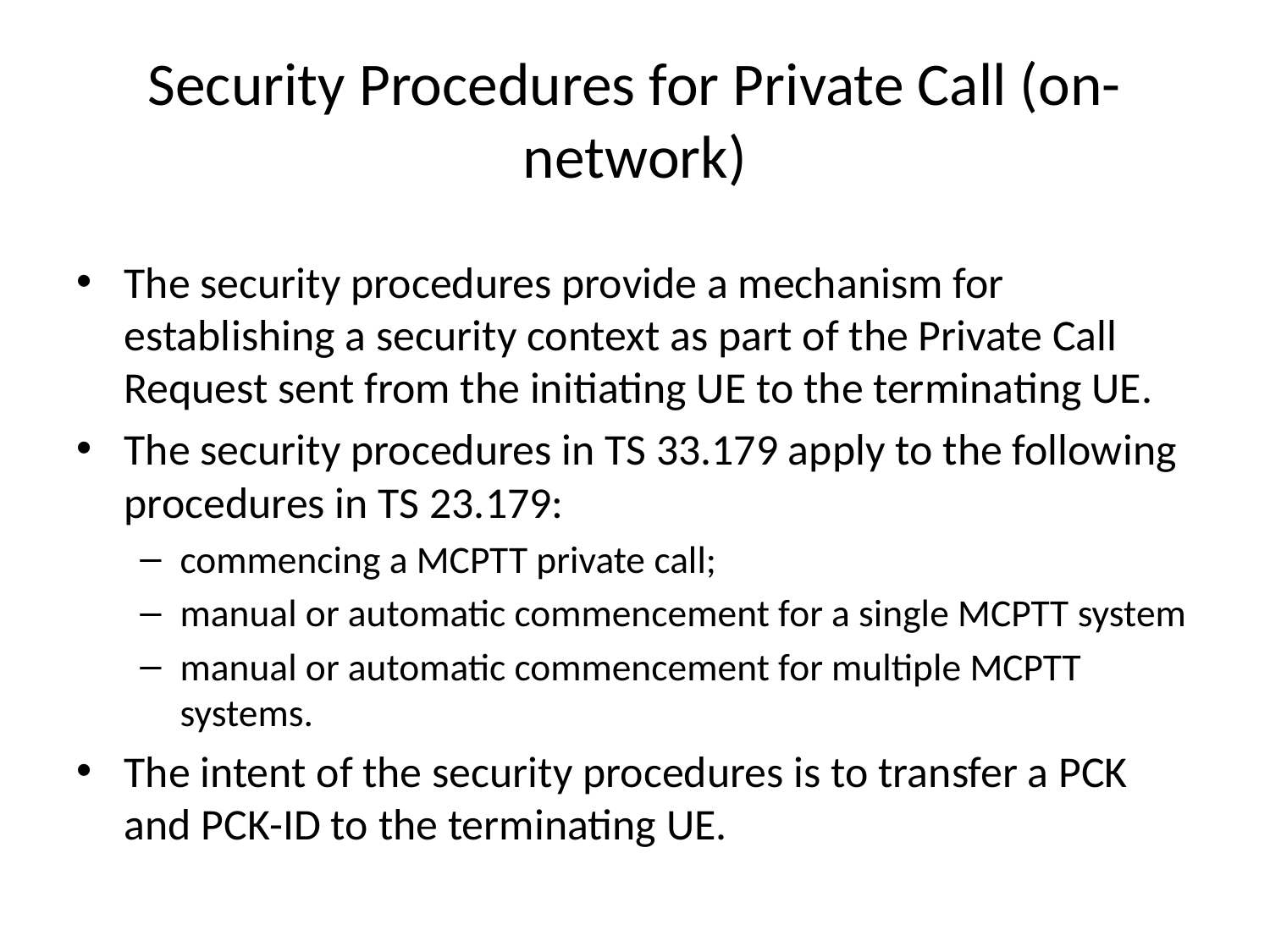

# Security Procedures for Private Call (on-network)
The security procedures provide a mechanism for establishing a security context as part of the Private Call Request sent from the initiating UE to the terminating UE.
The security procedures in TS 33.179 apply to the following procedures in TS 23.179:
commencing a MCPTT private call;
manual or automatic commencement for a single MCPTT system
manual or automatic commencement for multiple MCPTT systems.
The intent of the security procedures is to transfer a PCK and PCK-ID to the terminating UE.